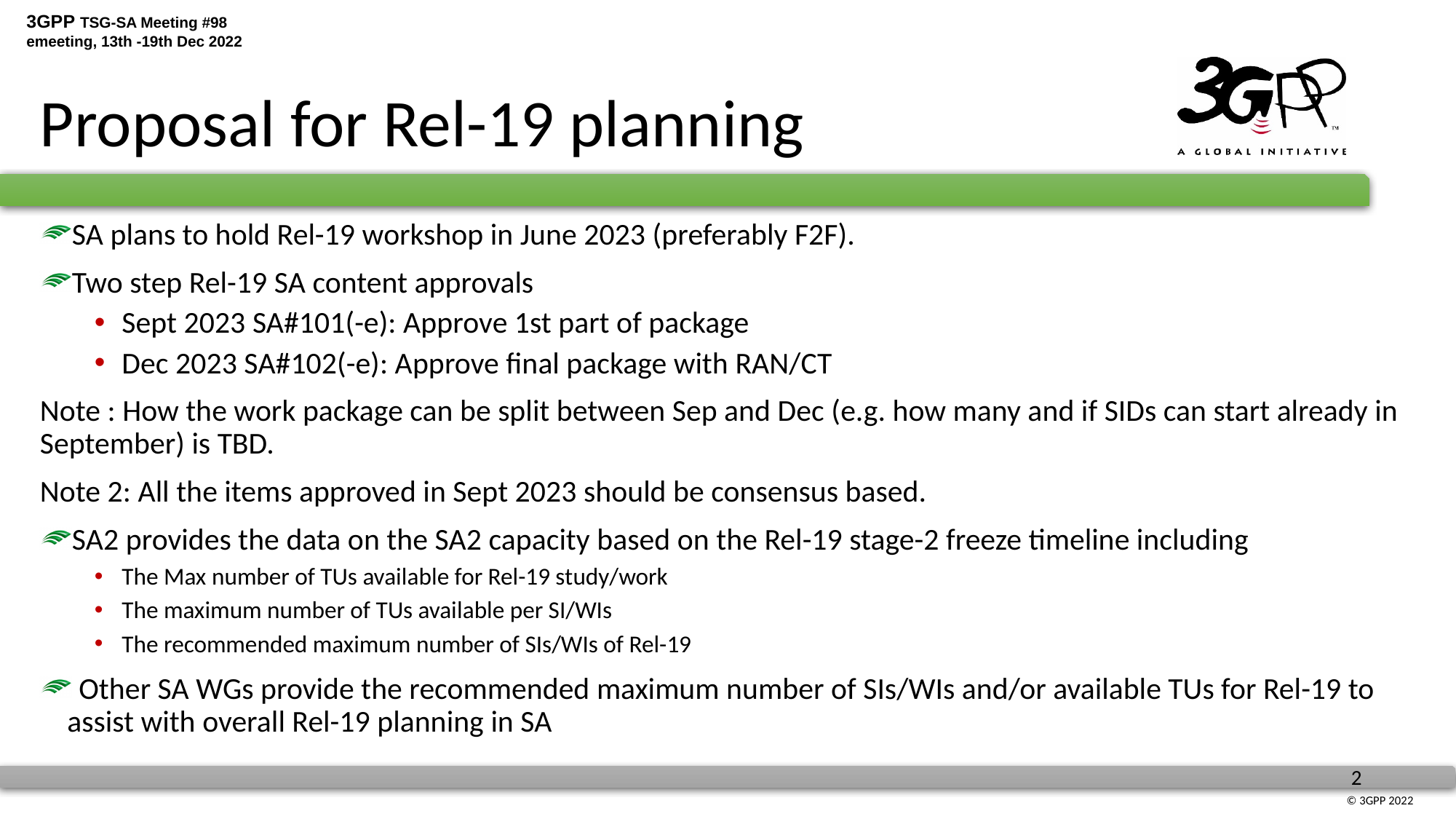

# Proposal for Rel-19 planning
SA plans to hold Rel-19 workshop in June 2023 (preferably F2F).
Two step Rel-19 SA content approvals
Sept 2023 SA#101(-e): Approve 1st part of package
Dec 2023 SA#102(-e): Approve final package with RAN/CT
Note : How the work package can be split between Sep and Dec (e.g. how many and if SIDs can start already in September) is TBD.
Note 2: All the items approved in Sept 2023 should be consensus based.
SA2 provides the data on the SA2 capacity based on the Rel-19 stage-2 freeze timeline including
The Max number of TUs available for Rel-19 study/work
The maximum number of TUs available per SI/WIs
The recommended maximum number of SIs/WIs of Rel-19
 Other SA WGs provide the recommended maximum number of SIs/WIs and/or available TUs for Rel-19 to assist with overall Rel-19 planning in SA